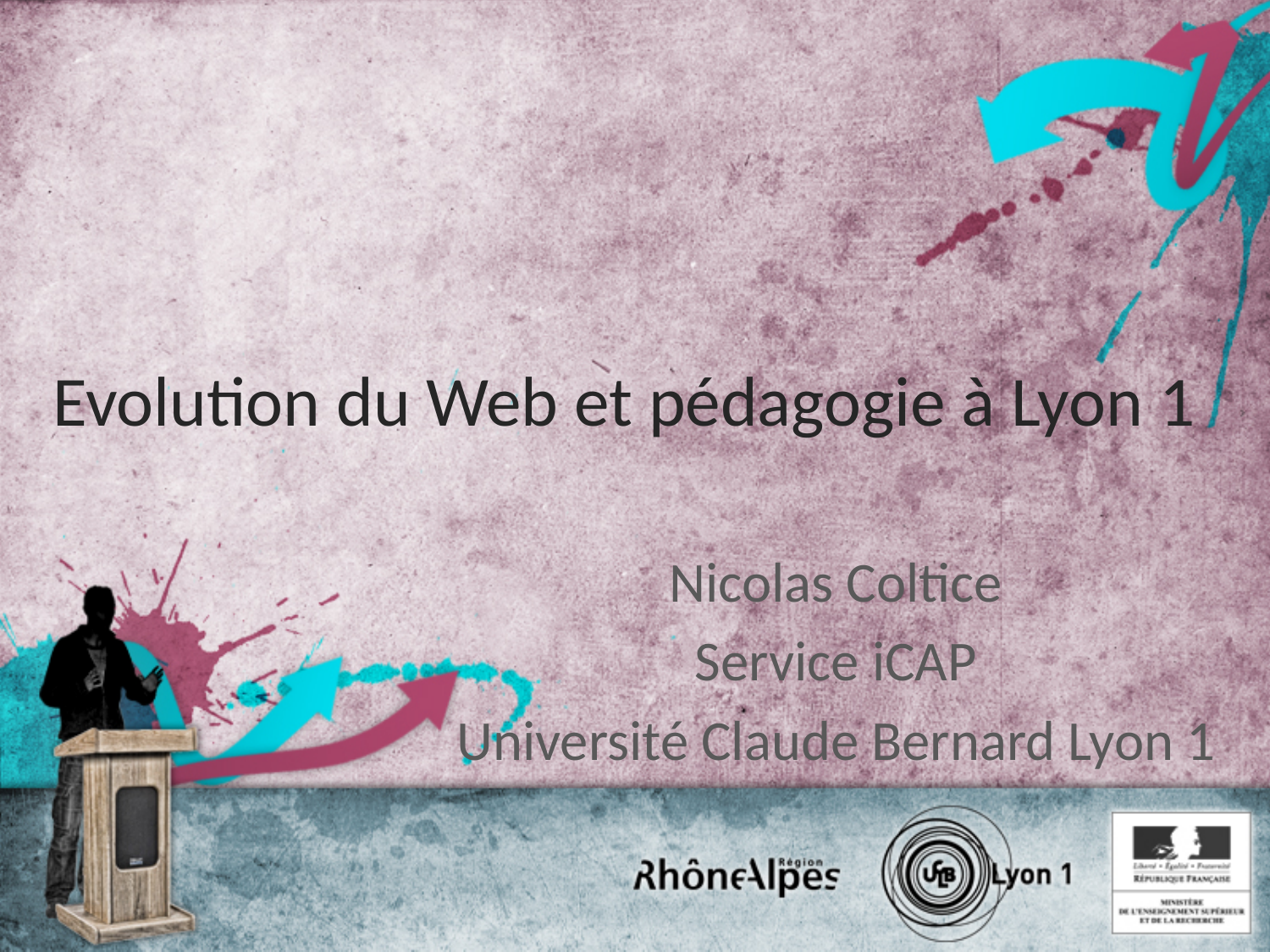

# Evolution du Web et pédagogie à Lyon 1
Nicolas Coltice
Service iCAP
Université Claude Bernard Lyon 1